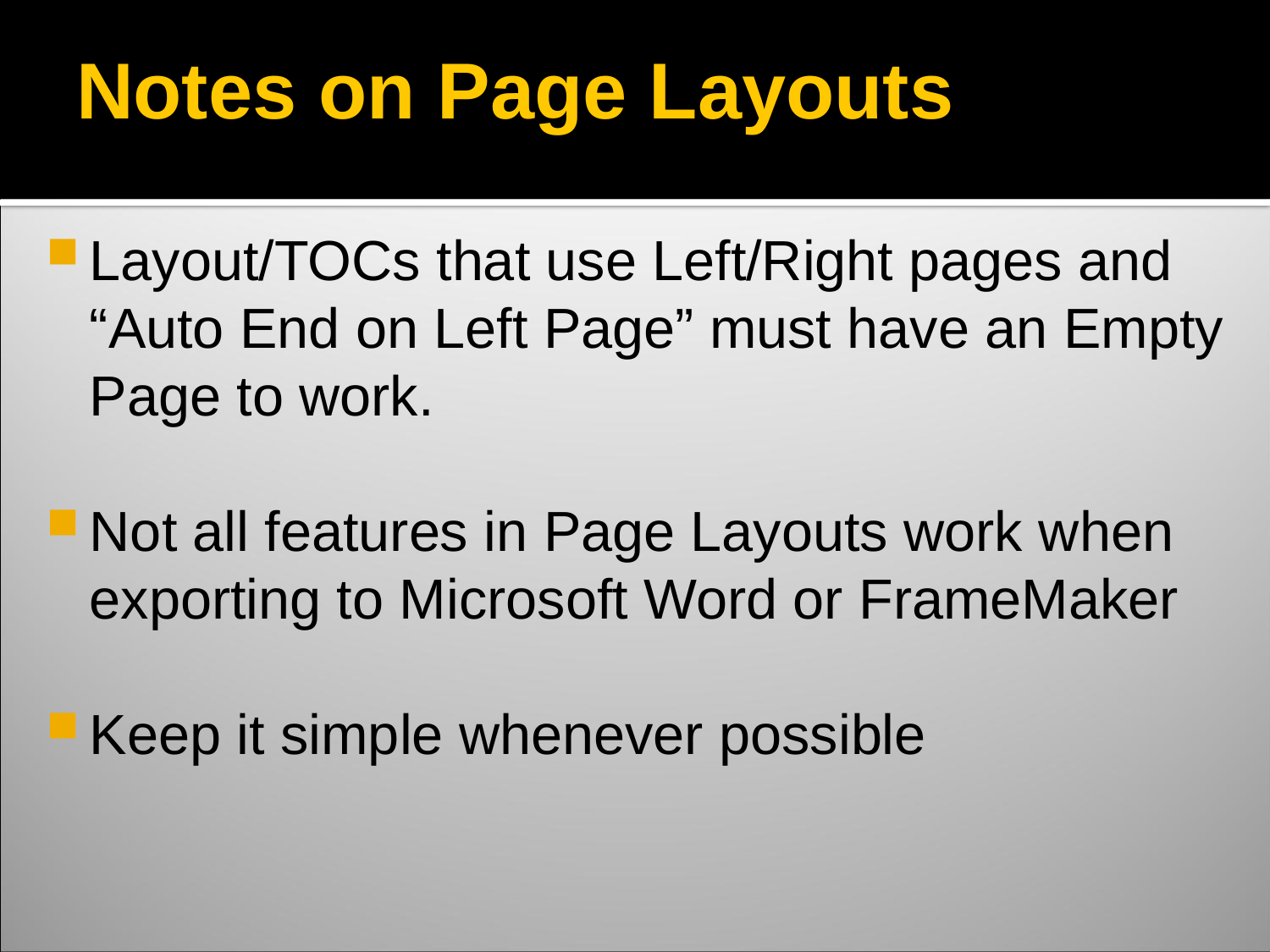

Notes on Page Layouts
Layout/TOCs that use Left/Right pages and “Auto End on Left Page” must have an Empty Page to work.

Not all features in Page Layouts work when exporting to Microsoft Word or FrameMaker

Keep it simple whenever possible